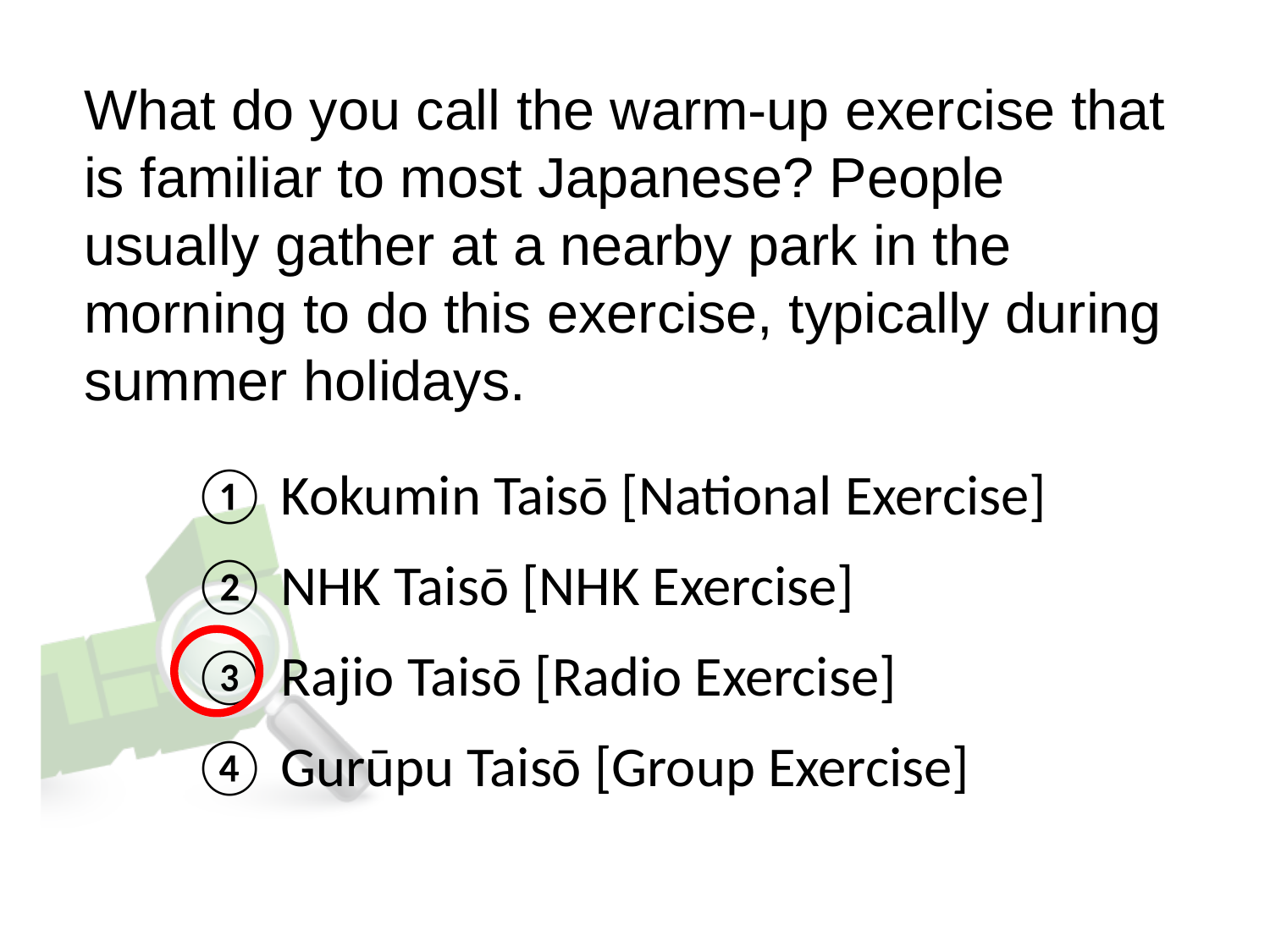

# What do you call the warm-up exercise that is familiar to most Japanese? People usually gather at a nearby park in the morning to do this exercise, typically during summer holidays.
① Kokumin Taisō [National Exercise]
② NHK Taisō [NHK Exercise]
③ Rajio Taisō [Radio Exercise]
④ Gurūpu Taisō [Group Exercise]